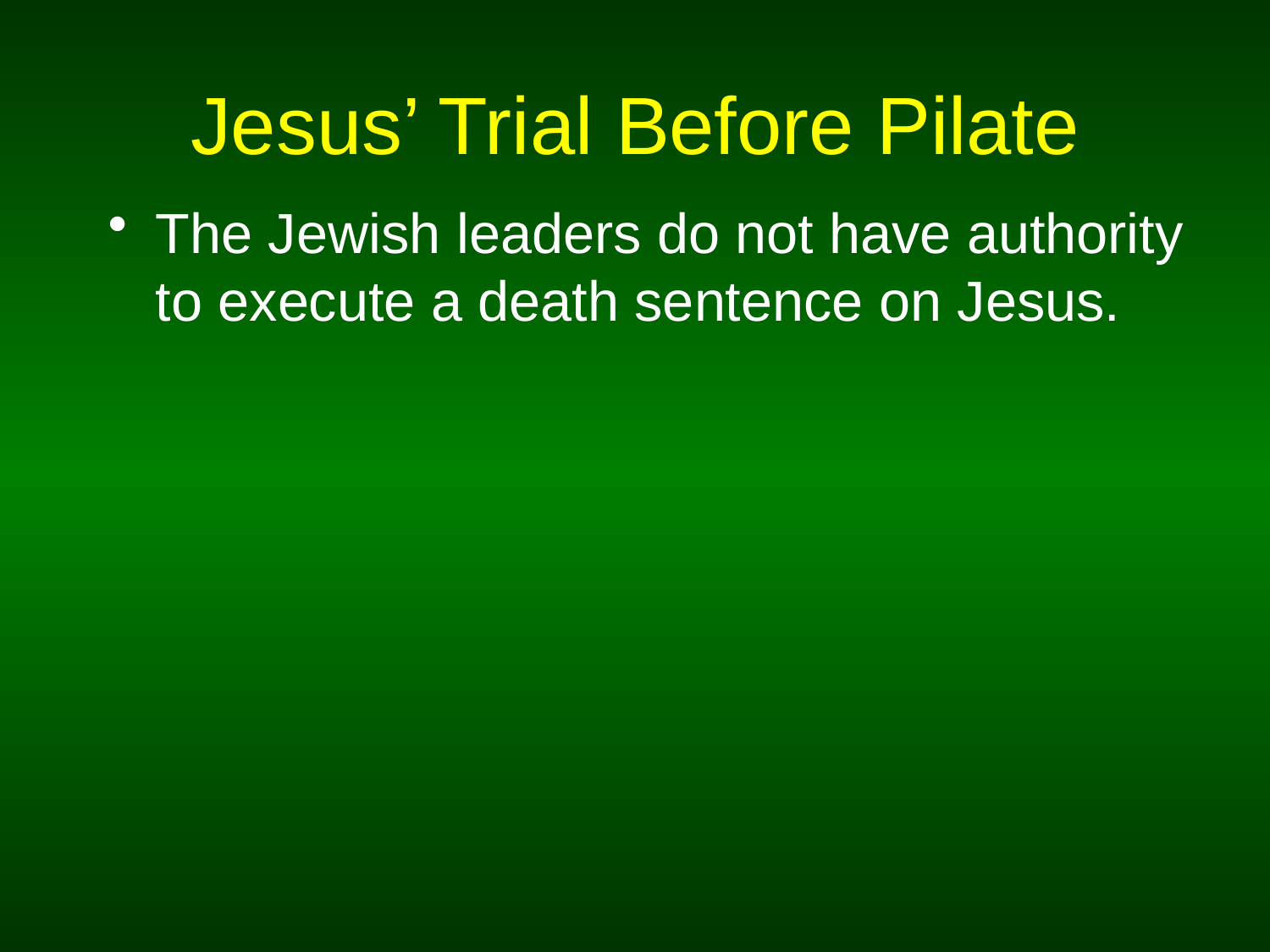

# Jesus’ Trial Before Pilate
The Jewish leaders do not have authority to execute a death sentence on Jesus.